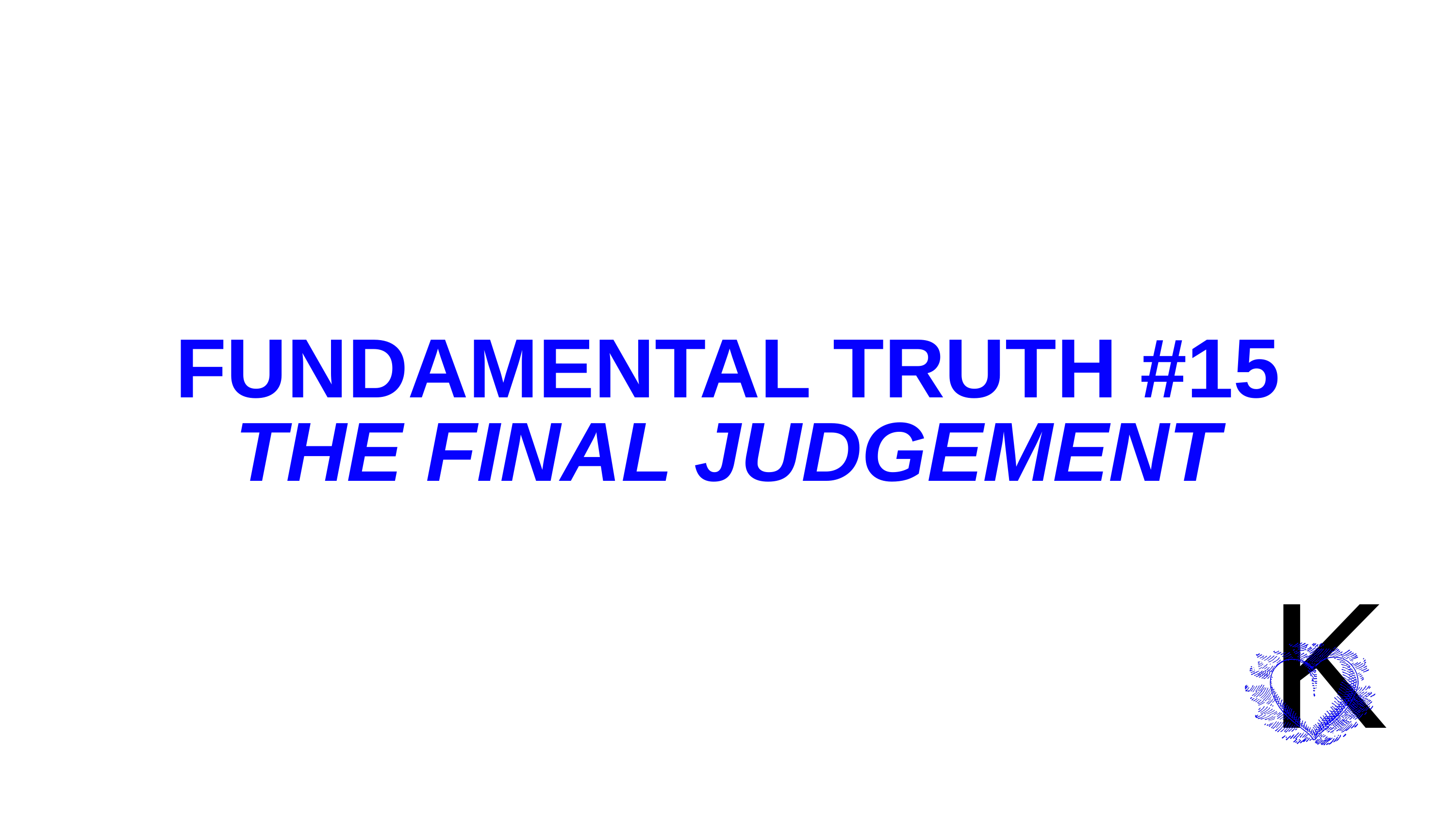

FUNDAMENTAL TRUTH #15
THE FINAL JUDGEMENT
K